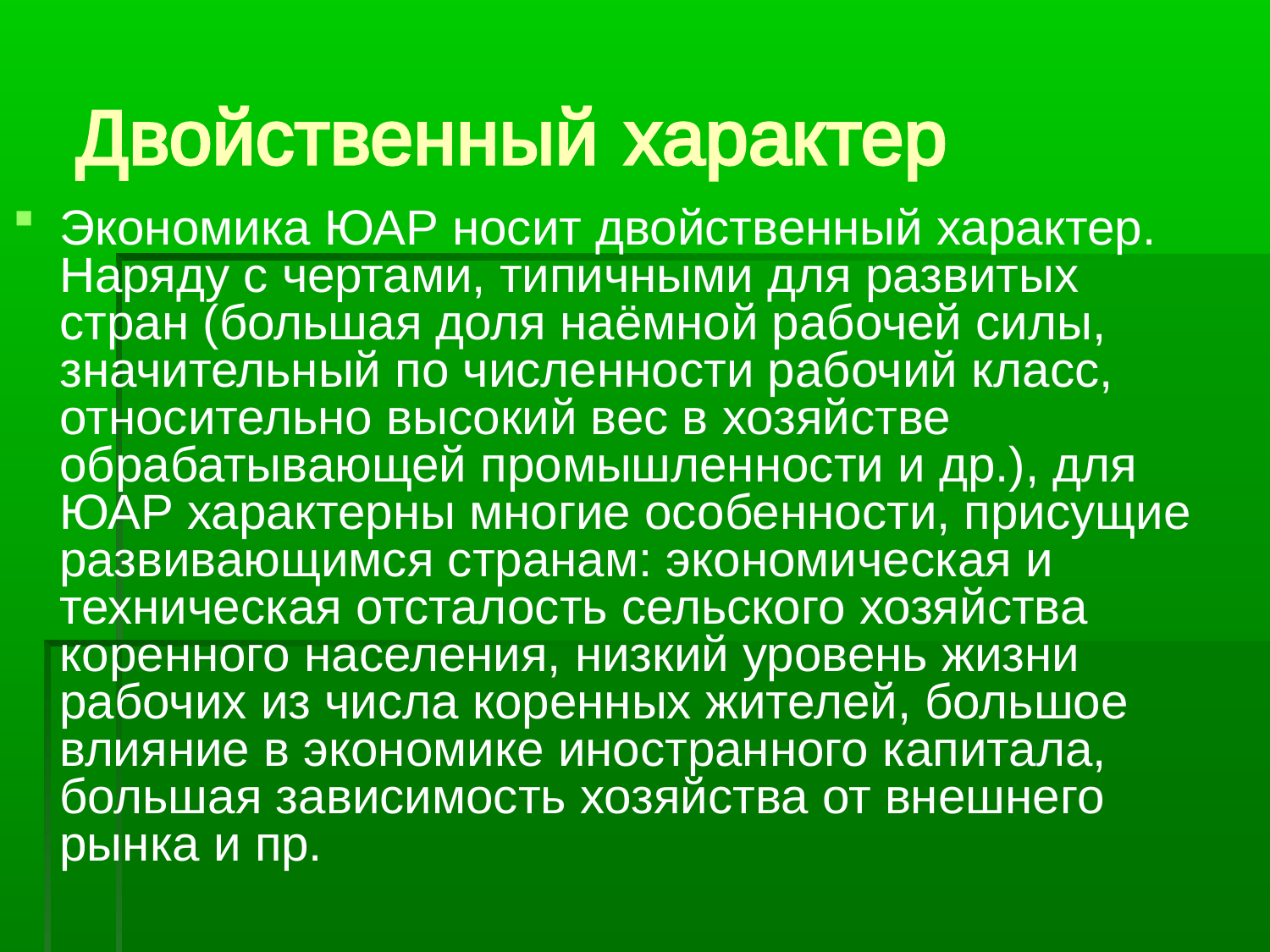

Двойственный характер
Экономика ЮАР носит двойственный характер. Наряду с чертами, типичными для развитых стран (большая доля наёмной рабочей силы, значительный по численности рабочий класс, относительно высокий вес в хозяйстве обрабатывающей промышленности и др.), для ЮАР характерны многие особенности, присущие развивающимся странам: экономическая и техническая отсталость сельского хозяйства коренного населения, низкий уровень жизни рабочих из числа коренных жителей, большое влияние в экономике иностранного капитала, большая зависимость хозяйства от внешнего рынка и пр.